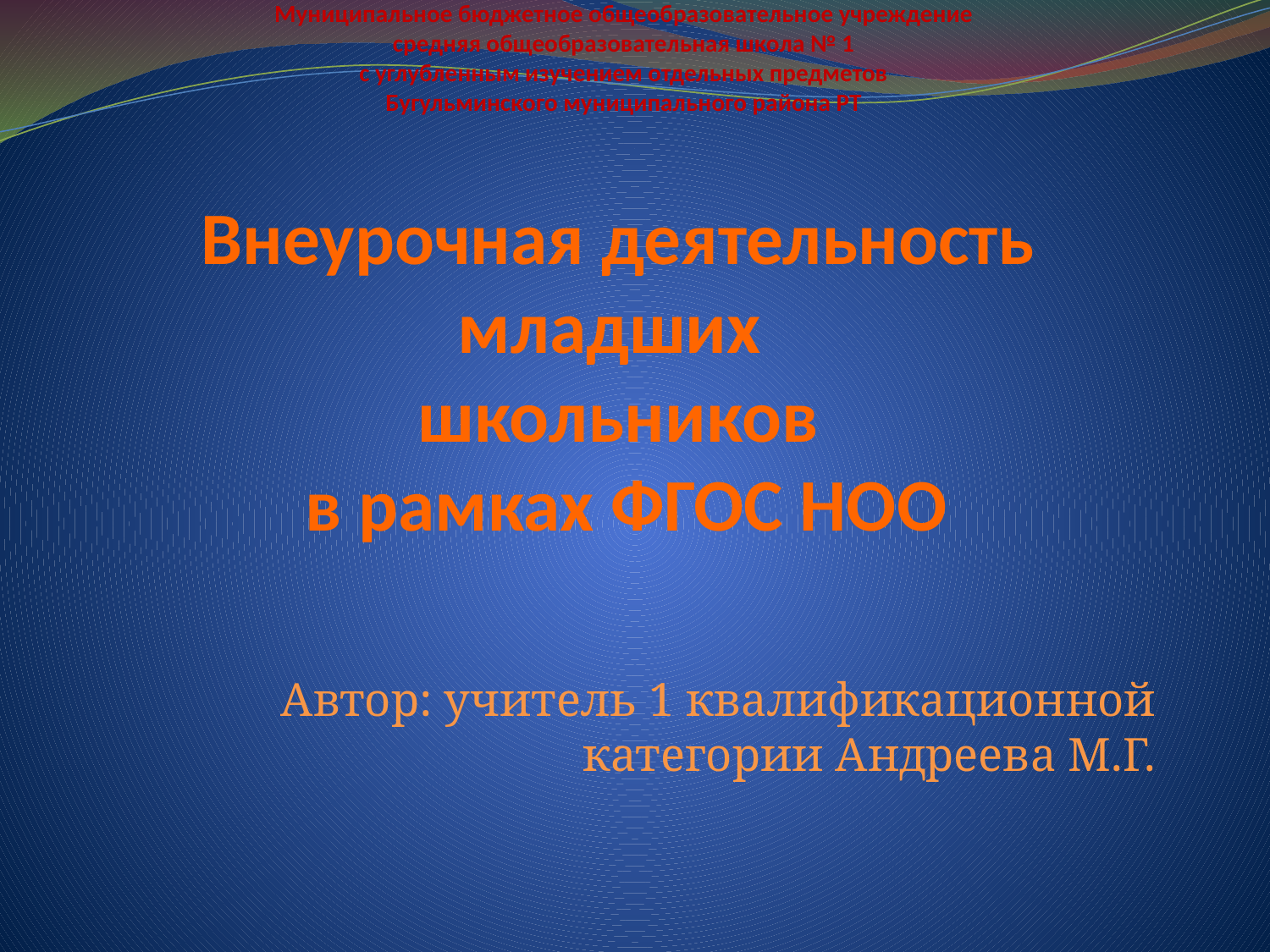

Муниципальное бюджетное общеобразовательное учреждение
средняя общеобразовательная школа № 1
с углубленным изучением отдельных предметов
Бугульминского муниципального района РТ

# Внеурочная деятельность младших школьников в рамках ФГОС НОО
Автор: учитель 1 квалификационной категории Андреева М.Г.